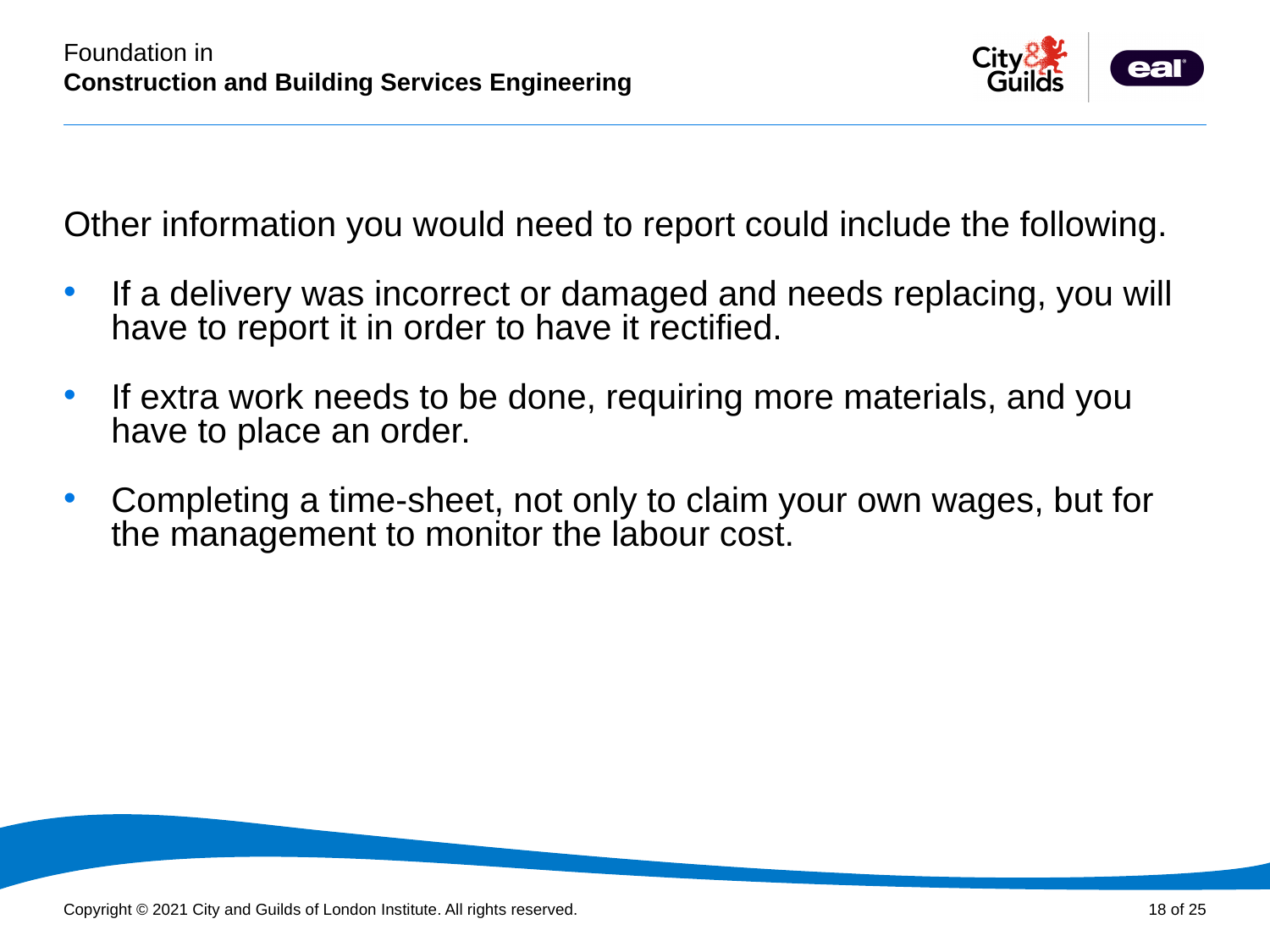

Other information you would need to report could include the following.
If a delivery was incorrect or damaged and needs replacing, you will have to report it in order to have it rectified.
If extra work needs to be done, requiring more materials, and you have to place an order.
Completing a time-sheet, not only to claim your own wages, but for the management to monitor the labour cost.